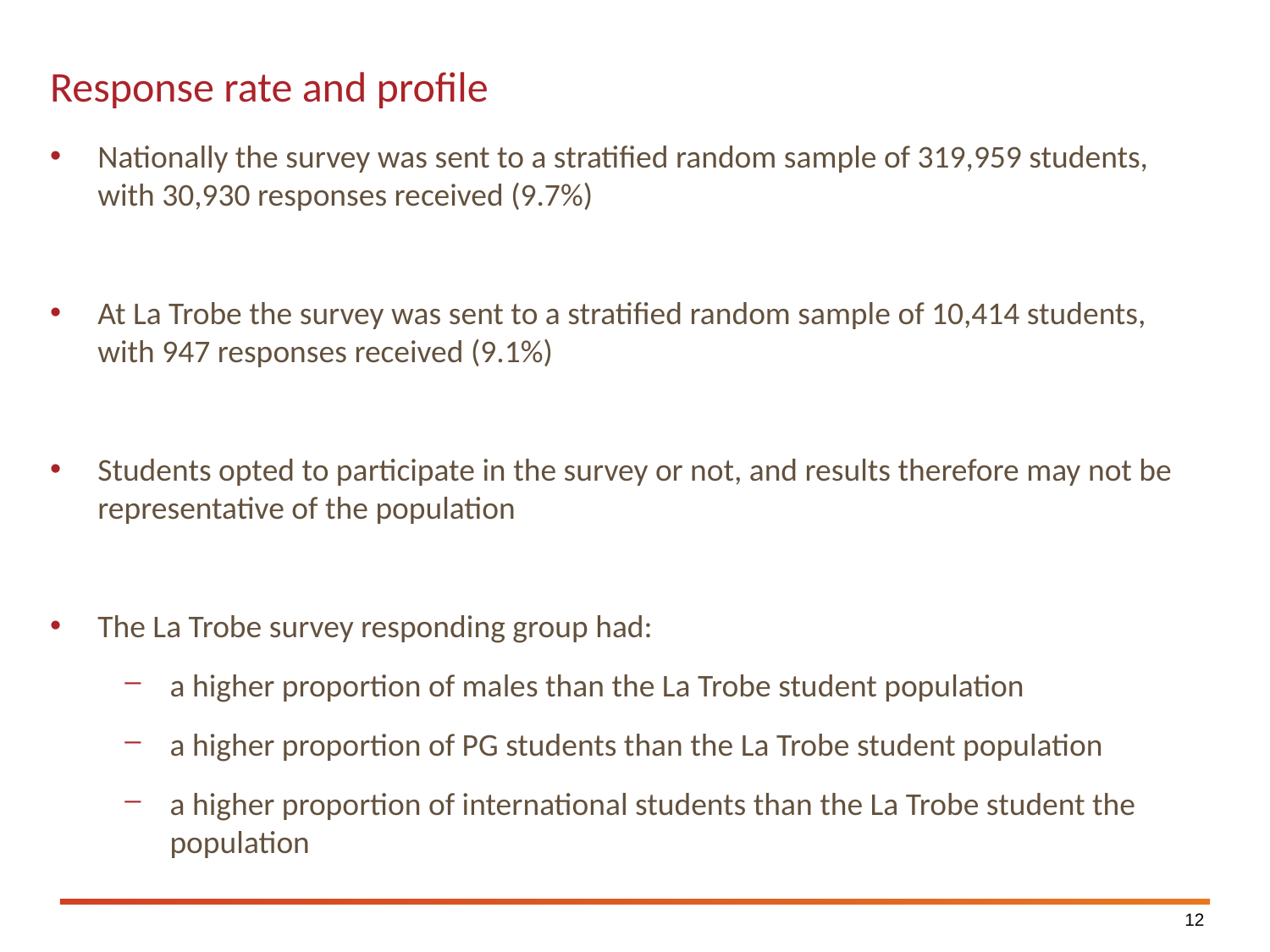

# Response rate and profile
Nationally the survey was sent to a stratified random sample of 319,959 students, with 30,930 responses received (9.7%)

At La Trobe the survey was sent to a stratified random sample of 10,414 students, with 947 responses received (9.1%)

Students opted to participate in the survey or not, and results therefore may not be representative of the population

The La Trobe survey responding group had:
a higher proportion of males than the La Trobe student population
a higher proportion of PG students than the La Trobe student population
a higher proportion of international students than the La Trobe student the population